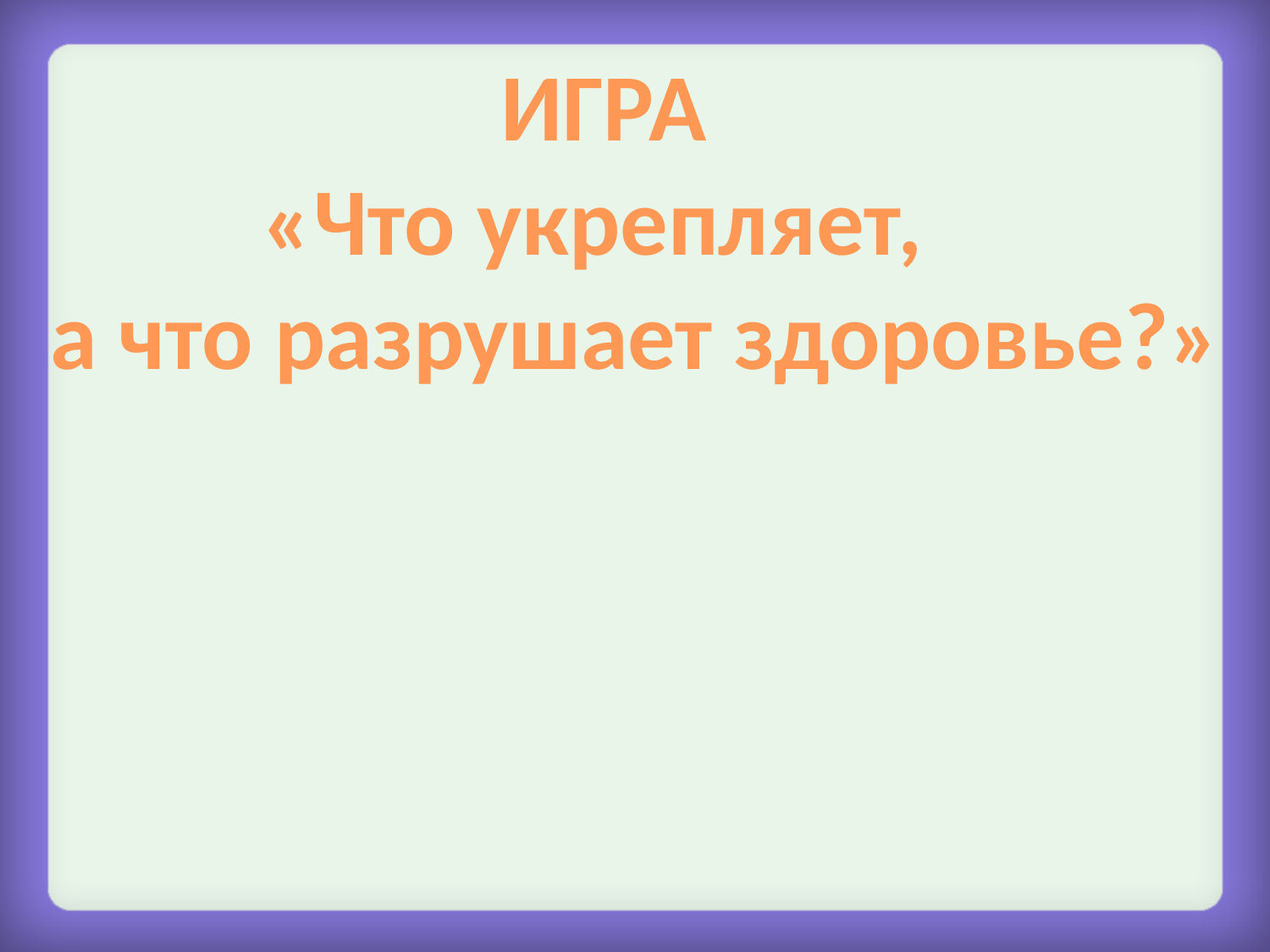

ИГРА
«Что укрепляет,
   а что разрушает здоровье?»